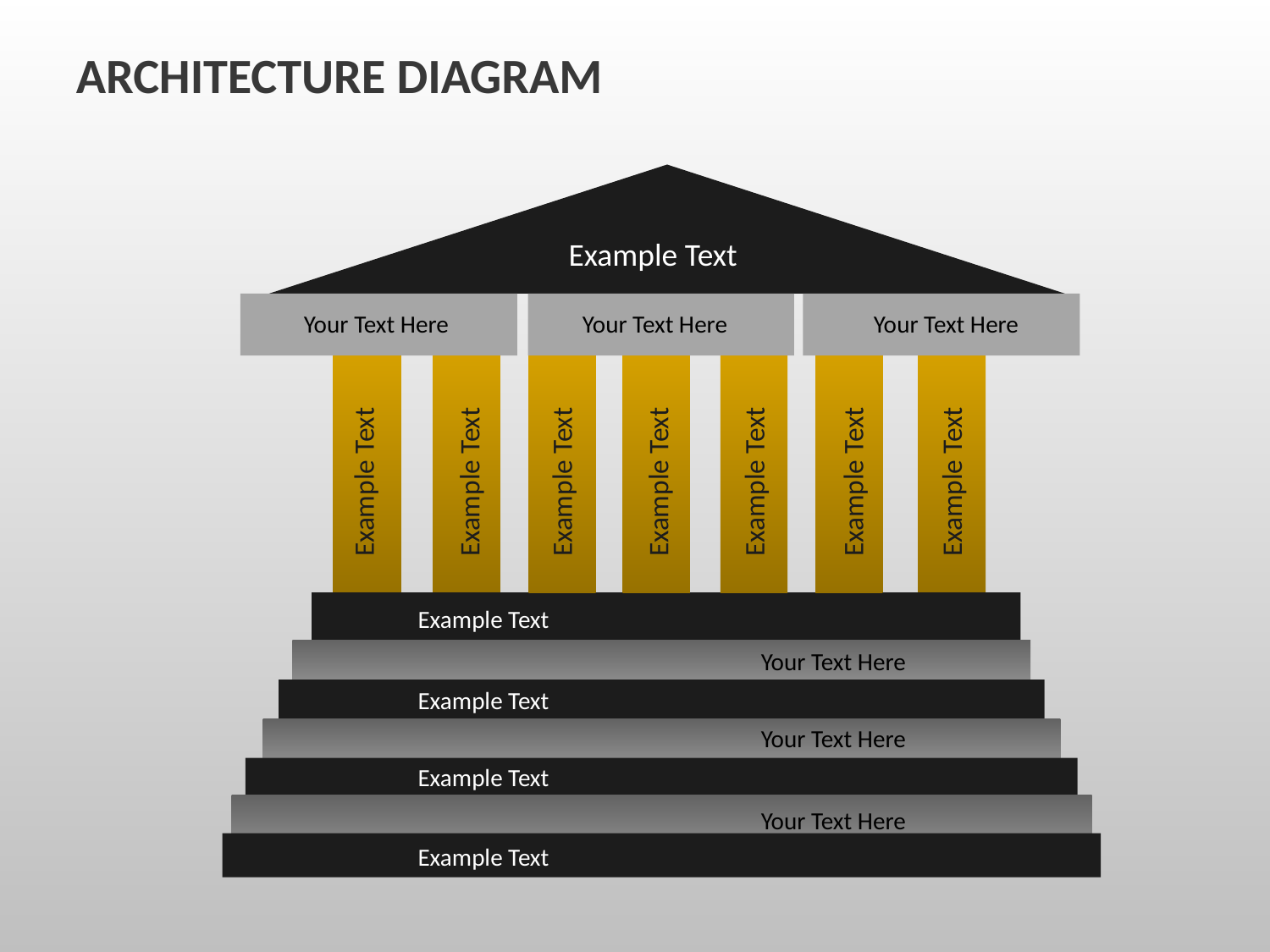

ARCHITECTURE DIAGRAM

Example Text

Your Text Here
Your Text Here
Your Text Here

Example Text
Example Text
Example Text
Example Text
Example Text
Example Text
Example Text

Example Text
Your Text Here

Example Text

Your Text Here

Example Text

Your Text Here

Example Text